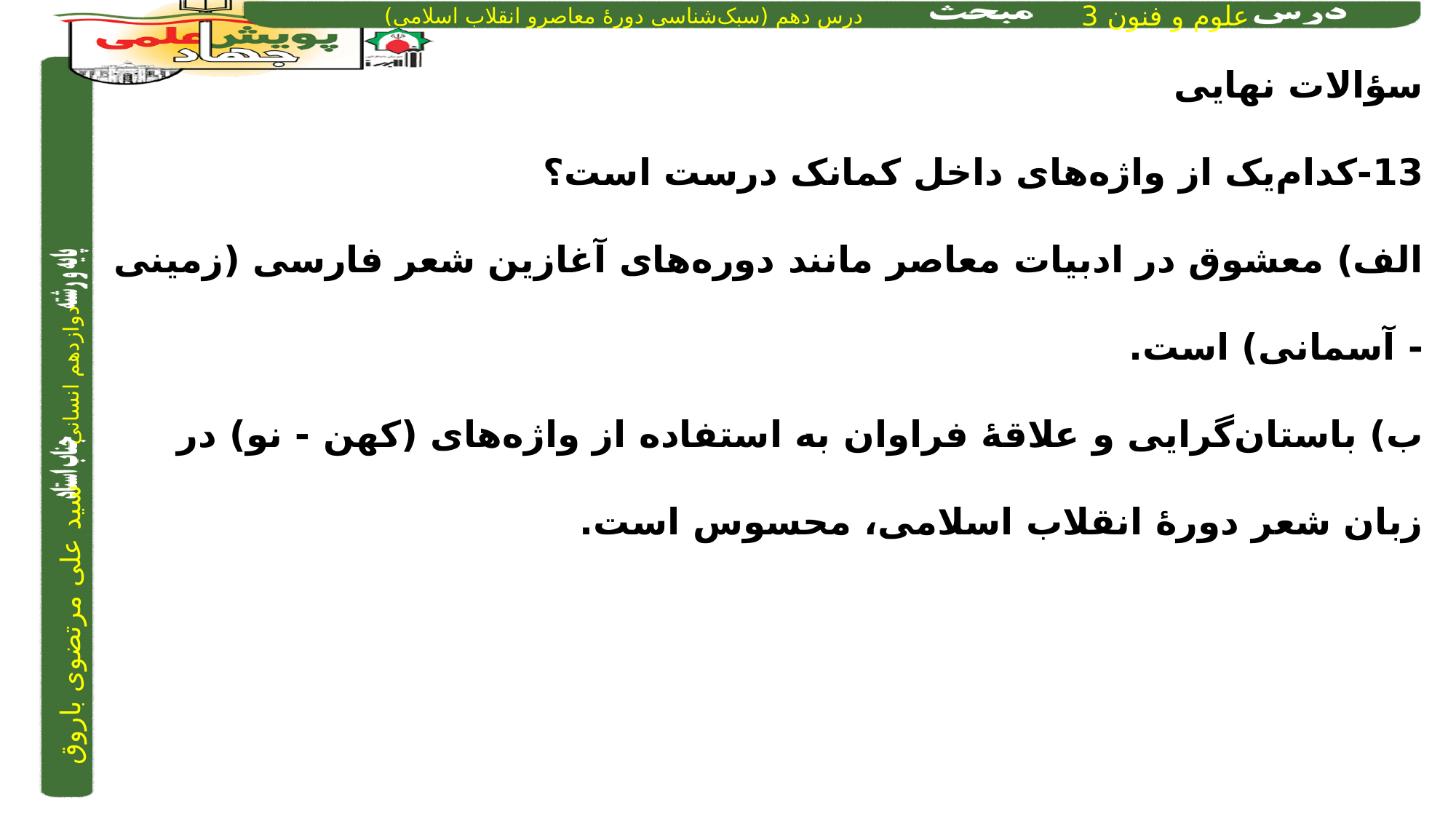

سؤالات نهایی
13-کدام‌یک از واژه‌های داخل کمانک درست است؟
الف) معشوق در ادبیات معاصر مانند دوره‌های آغازین شعر فارسی (زمینی - آسمانی) است.
ب) باستان‌گرایی و علاقۀ فراوان به استفاده از واژه‌های (کهن - نو) در زبان شعر دورۀ انقلاب اسلامی، محسوس است.

الف) زمینی		ب) کهن